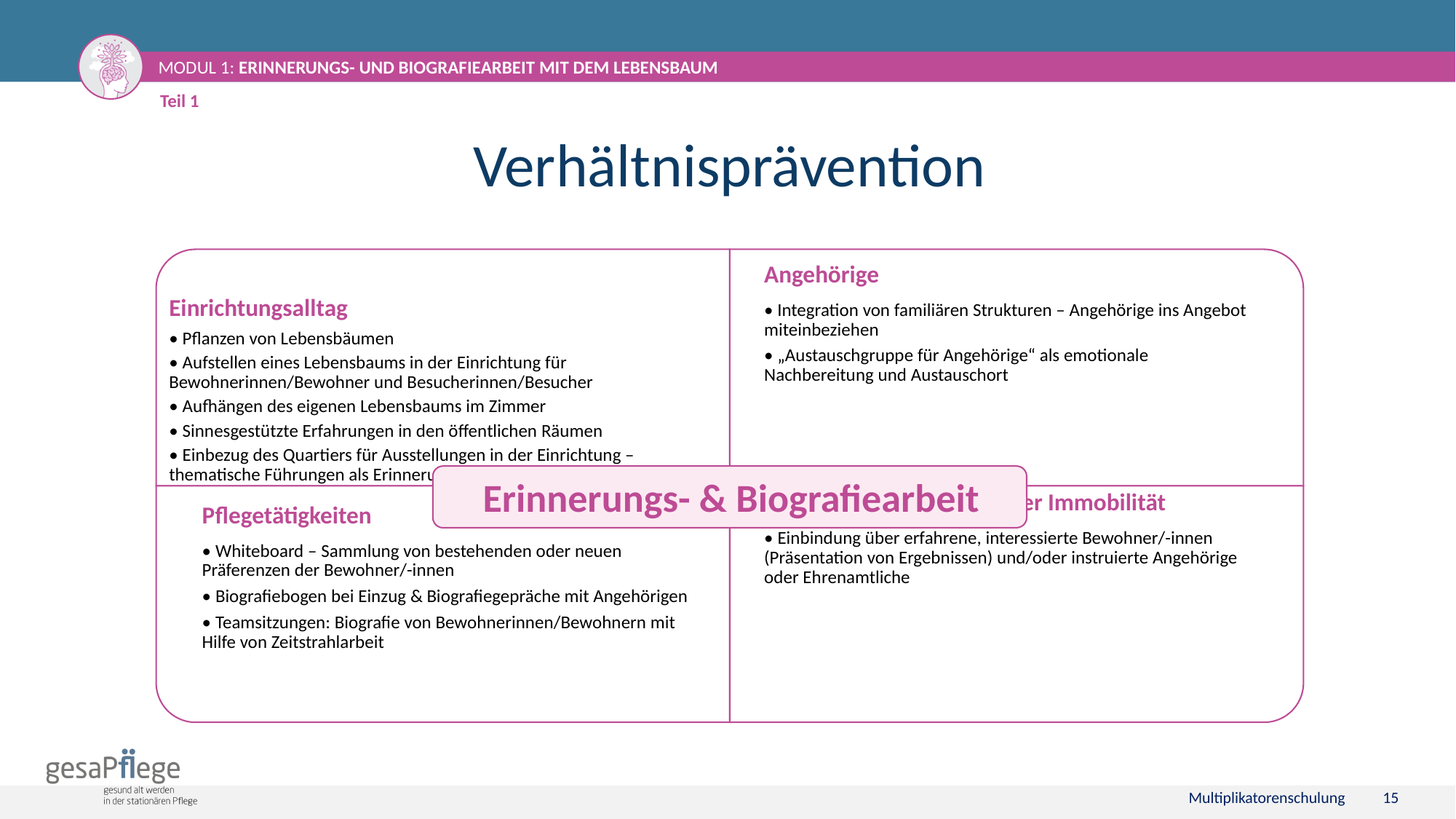

Teil 1
# Verhältnisprävention
Einrichtungsalltag
• Pflanzen von Lebensbäumen
• Aufstellen eines Lebensbaums in der Einrichtung für Bewohnerinnen/Bewohner und Besucherinnen/Besucher
• Aufhängen des eigenen Lebensbaums im Zimmer
• Sinnesgestützte Erfahrungen in den öffentlichen Räumen
• Einbezug des Quartiers für Ausstellungen in der Einrichtung – thematische Führungen als Erinnerungsarbeit
Angehörige
• Integration von familiären Strukturen – Angehörige ins Angebot miteinbeziehen
• „Austauschgruppe für Angehörige“ als emotionale Nachbereitung und Austauschort
Pflegetätigkeiten
• Whiteboard – Sammlung von bestehenden oder neuen
Präferenzen der Bewohner/-innen
• Biografiebogen bei Einzug & Biografiegepräche mit Angehörigen
• Teamsitzungen: Biografie von Bewohnerinnen/Bewohnern mit Hilfe von Zeitstrahlarbeit
Menschen mit vollständiger Immobilität
• Einbindung über erfahrene, interessierte Bewohner/-innen (Präsentation von Ergebnissen) und/oder instruierte Angehörige
oder Ehrenamtliche
Erinnerungs- & Biografiearbeit
Multiplikatorenschulung
15